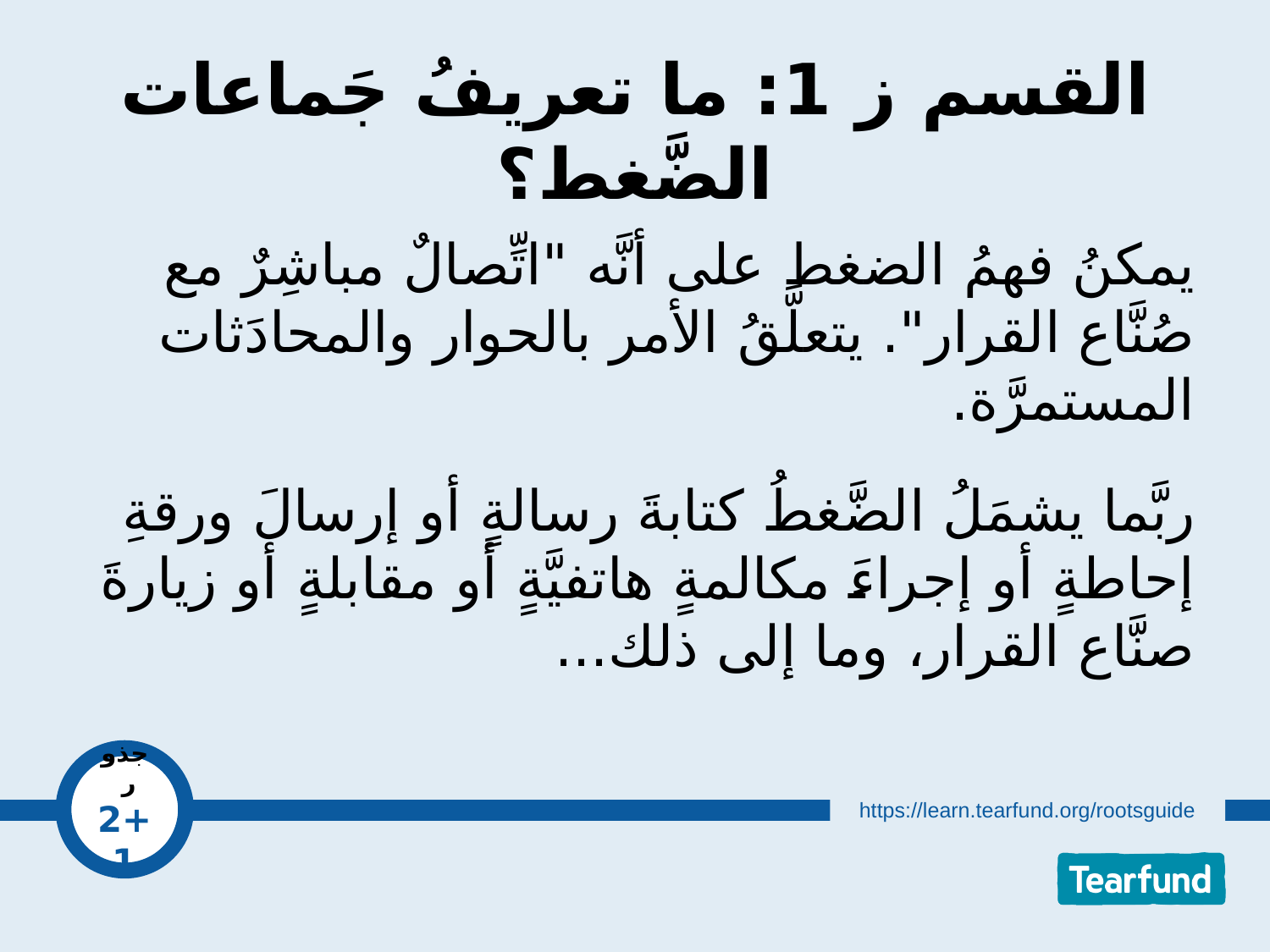

# القسم ز 1: ما تعريفُ جَماعات الضَّغط؟
يمكنُ فهمُ الضغط على أنَّه "اتِّصالٌ مباشِرٌ مع صُنَّاع القرار". يتعلَّقُ الأمر بالحوار والمحادَثات المستمرَّة.
ربَّما يشمَلُ الضَّغطُ كتابةَ رسالةٍ أو إرسالَ ورقةِ إحاطةٍ أو إجراءَ مكالمةٍ هاتفيَّةٍ أو مقابلةٍ أو زيارةَ صنَّاع القرار، وما إلى ذلك...